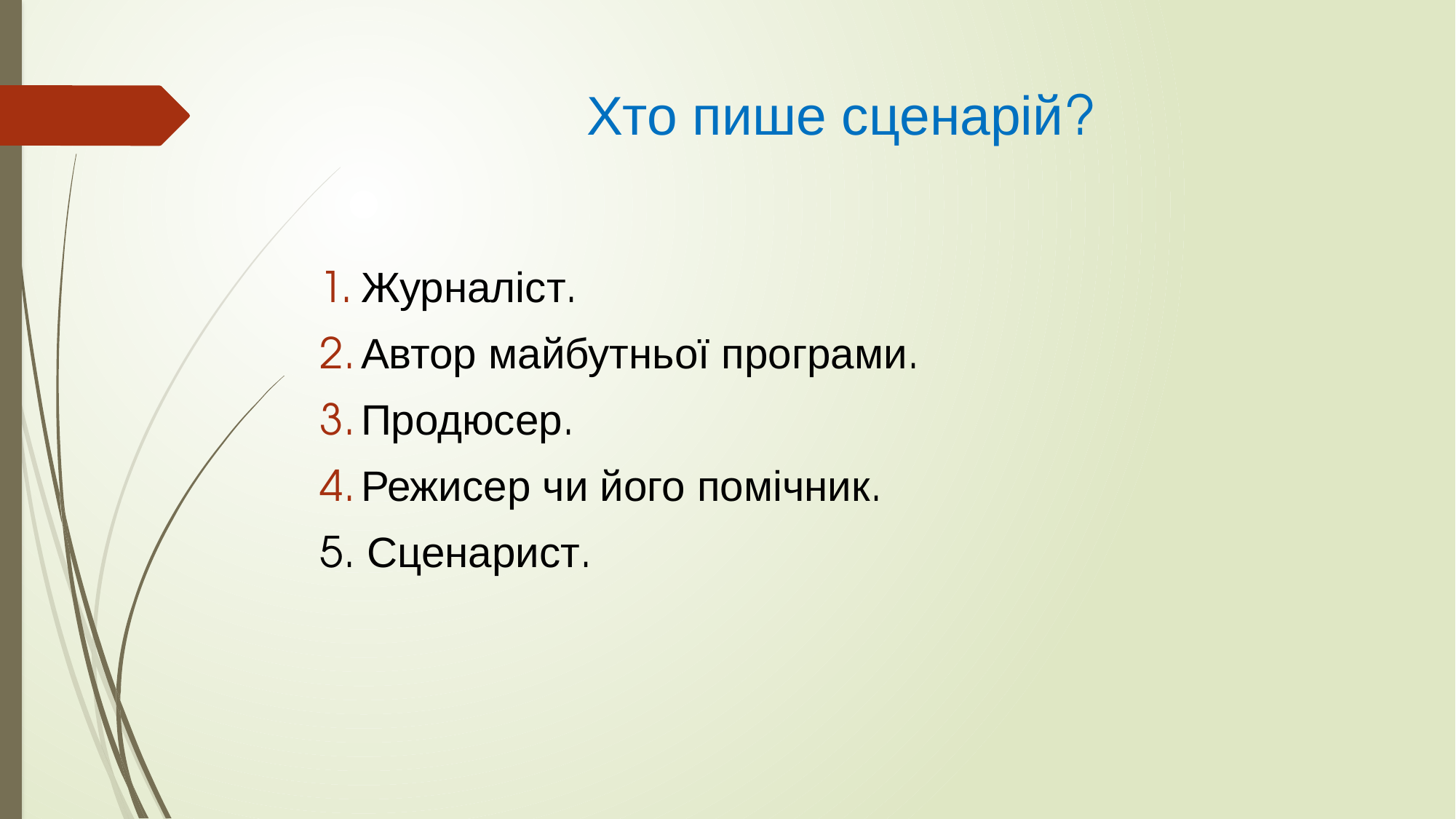

# Хто пише сценарій?
Журналіст.
Автор майбутньої програми.
Продюсер.
Режисер чи його помічник.
5. Сценарист.